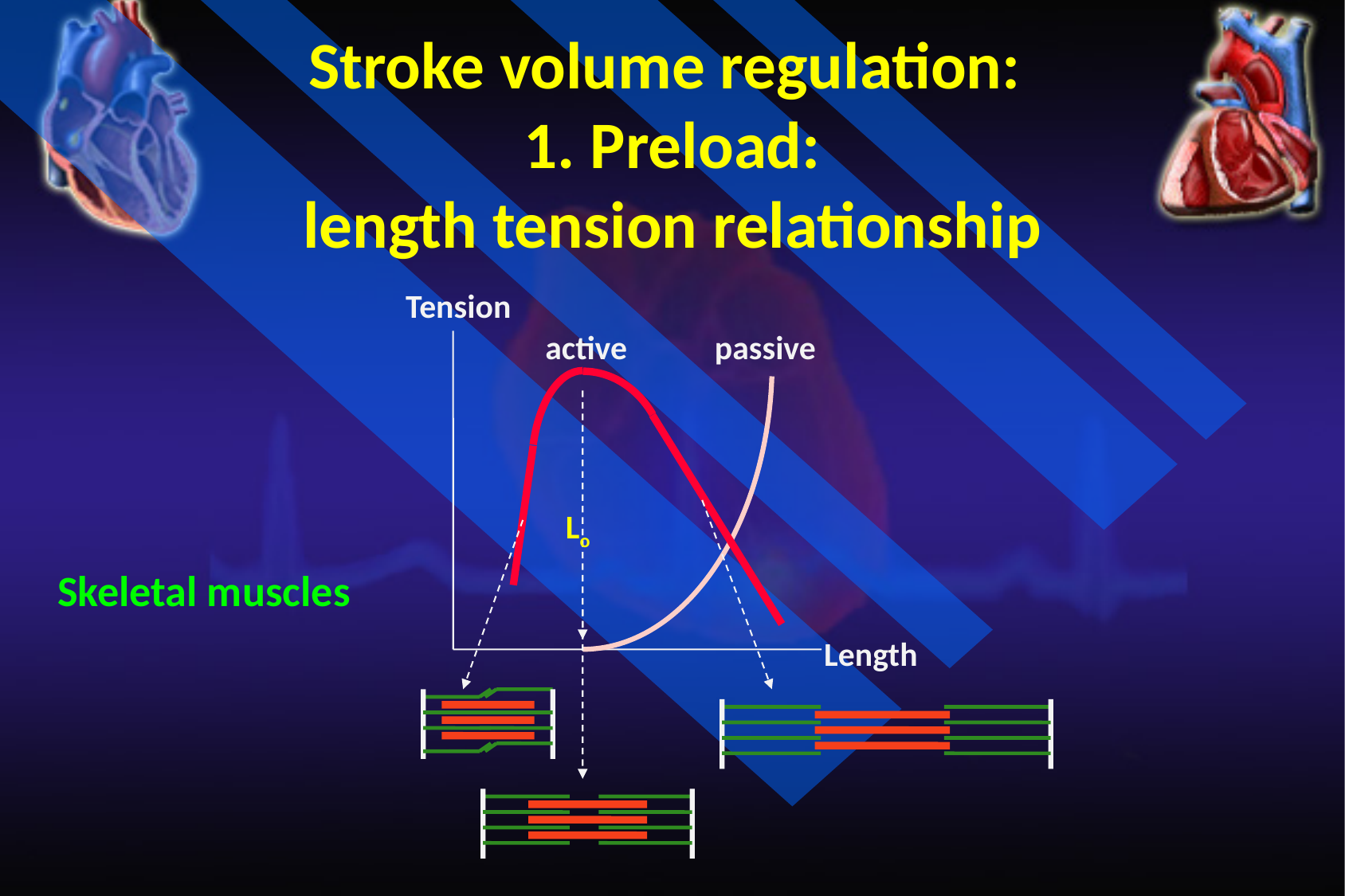

Stroke volume regulation:
1. Preload:
length tension relationship
Tension
active
passive

Lo

Skeletal muscles

Length